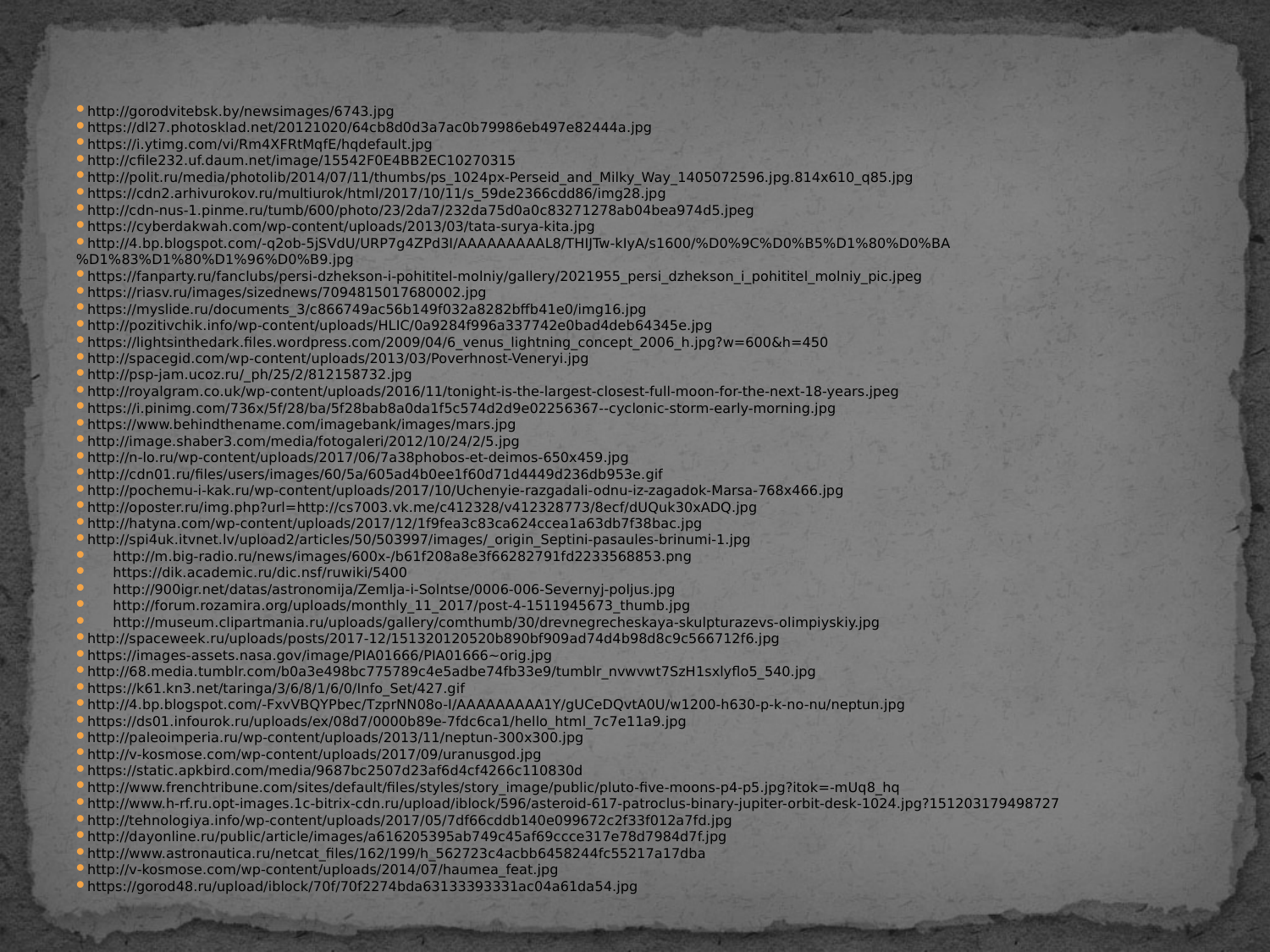

http://gorodvitebsk.by/newsimages/6743.jpg
https://dl27.photosklad.net/20121020/64cb8d0d3a7ac0b79986eb497e82444a.jpg
https://i.ytimg.com/vi/Rm4XFRtMqfE/hqdefault.jpg
http://cfile232.uf.daum.net/image/15542F0E4BB2EC10270315
http://polit.ru/media/photolib/2014/07/11/thumbs/ps_1024px-Perseid_and_Milky_Way_1405072596.jpg.814x610_q85.jpg
https://cdn2.arhivurokov.ru/multiurok/html/2017/10/11/s_59de2366cdd86/img28.jpg
http://cdn-nus-1.pinme.ru/tumb/600/photo/23/2da7/232da75d0a0c83271278ab04bea974d5.jpeg
https://cyberdakwah.com/wp-content/uploads/2013/03/tata-surya-kita.jpg
http://4.bp.blogspot.com/-q2ob-5jSVdU/URP7g4ZPd3I/AAAAAAAAAL8/THIJTw-kIyA/s1600/%D0%9C%D0%B5%D1%80%D0%BA%D1%83%D1%80%D1%96%D0%B9.jpg
https://fanparty.ru/fanclubs/persi-dzhekson-i-pohititel-molniy/gallery/2021955_persi_dzhekson_i_pohititel_molniy_pic.jpeg
https://riasv.ru/images/sizednews/7094815017680002.jpg
https://myslide.ru/documents_3/c866749ac56b149f032a8282bffb41e0/img16.jpg
http://pozitivchik.info/wp-content/uploads/HLIC/0a9284f996a337742e0bad4deb64345e.jpg
https://lightsinthedark.files.wordpress.com/2009/04/6_venus_lightning_concept_2006_h.jpg?w=600&h=450
http://spacegid.com/wp-content/uploads/2013/03/Poverhnost-Veneryi.jpg
http://psp-jam.ucoz.ru/_ph/25/2/812158732.jpg
http://royalgram.co.uk/wp-content/uploads/2016/11/tonight-is-the-largest-closest-full-moon-for-the-next-18-years.jpeg
https://i.pinimg.com/736x/5f/28/ba/5f28bab8a0da1f5c574d2d9e02256367--cyclonic-storm-early-morning.jpg
https://www.behindthename.com/imagebank/images/mars.jpg
http://image.shaber3.com/media/fotogaleri/2012/10/24/2/5.jpg
http://n-lo.ru/wp-content/uploads/2017/06/7a38phobos-et-deimos-650x459.jpg
http://cdn01.ru/files/users/images/60/5a/605ad4b0ee1f60d71d4449d236db953e.gif
http://pochemu-i-kak.ru/wp-content/uploads/2017/10/Uchenyie-razgadali-odnu-iz-zagadok-Marsa-768x466.jpg
http://oposter.ru/img.php?url=http://cs7003.vk.me/c412328/v412328773/8ecf/dUQuk30xADQ.jpg
http://hatyna.com/wp-content/uploads/2017/12/1f9fea3c83ca624ccea1a63db7f38bac.jpg
http://spi4uk.itvnet.lv/upload2/articles/50/503997/images/_origin_Septini-pasaules-brinumi-1.jpg
http://m.big-radio.ru/news/images/600x-/b61f208a8e3f66282791fd2233568853.png
https://dik.academic.ru/dic.nsf/ruwiki/5400
http://900igr.net/datas/astronomija/Zemlja-i-Solntse/0006-006-Severnyj-poljus.jpg
http://forum.rozamira.org/uploads/monthly_11_2017/post-4-1511945673_thumb.jpg
http://museum.clipartmania.ru/uploads/gallery/comthumb/30/drevnegrecheskaya-skulpturazevs-olimpiyskiy.jpg
http://spaceweek.ru/uploads/posts/2017-12/151320120520b890bf909ad74d4b98d8c9c566712f6.jpg
https://images-assets.nasa.gov/image/PIA01666/PIA01666~orig.jpg
http://68.media.tumblr.com/b0a3e498bc775789c4e5adbe74fb33e9/tumblr_nvwvwt7SzH1sxlyflo5_540.jpg
https://k61.kn3.net/taringa/3/6/8/1/6/0/Info_Set/427.gif
http://4.bp.blogspot.com/-FxvVBQYPbec/TzprNN08o-I/AAAAAAAAA1Y/gUCeDQvtA0U/w1200-h630-p-k-no-nu/neptun.jpg
https://ds01.infourok.ru/uploads/ex/08d7/0000b89e-7fdc6ca1/hello_html_7c7e11a9.jpg
http://paleoimperia.ru/wp-content/uploads/2013/11/neptun-300x300.jpg
http://v-kosmose.com/wp-content/uploads/2017/09/uranusgod.jpg
https://static.apkbird.com/media/9687bc2507d23af6d4cf4266c110830d
http://www.frenchtribune.com/sites/default/files/styles/story_image/public/pluto-five-moons-p4-p5.jpg?itok=-mUq8_hq
http://www.h-rf.ru.opt-images.1c-bitrix-cdn.ru/upload/iblock/596/asteroid-617-patroclus-binary-jupiter-orbit-desk-1024.jpg?151203179498727
http://tehnologiya.info/wp-content/uploads/2017/05/7df66cddb140e099672c2f33f012a7fd.jpg
http://dayonline.ru/public/article/images/a616205395ab749c45af69ccce317e78d7984d7f.jpg
http://www.astronautica.ru/netcat_files/162/199/h_562723c4acbb6458244fc55217a17dba
http://v-kosmose.com/wp-content/uploads/2014/07/haumea_feat.jpg
https://gorod48.ru/upload/iblock/70f/70f2274bda63133393331ac04a61da54.jpg